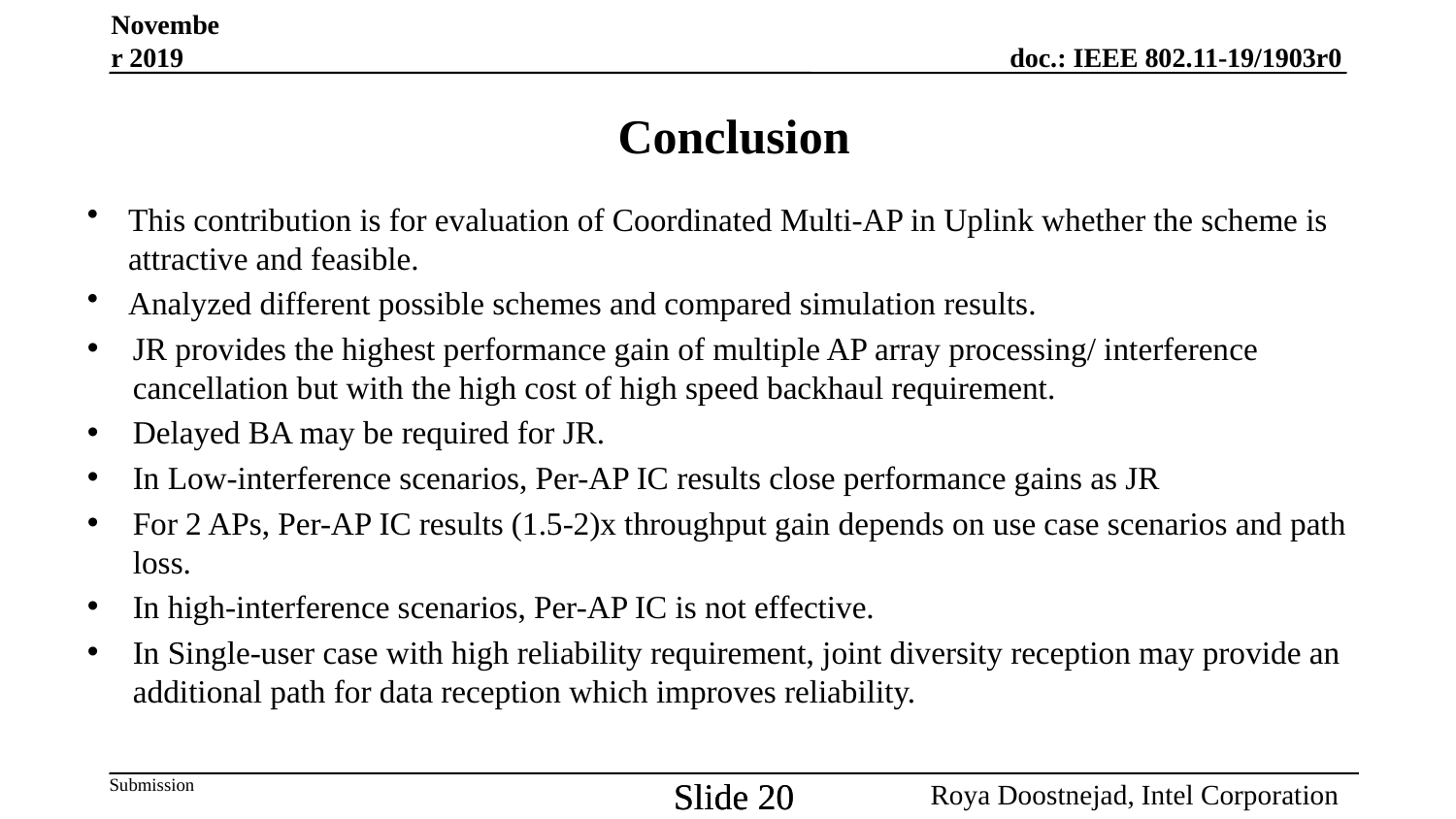

November 2019
# Conclusion
This contribution is for evaluation of Coordinated Multi-AP in Uplink whether the scheme is attractive and feasible.
Analyzed different possible schemes and compared simulation results.
JR provides the highest performance gain of multiple AP array processing/ interference cancellation but with the high cost of high speed backhaul requirement.
Delayed BA may be required for JR.
In Low-interference scenarios, Per-AP IC results close performance gains as JR
For 2 APs, Per-AP IC results (1.5-2)x throughput gain depends on use case scenarios and path loss.
In high-interference scenarios, Per-AP IC is not effective.
In Single-user case with high reliability requirement, joint diversity reception may provide an additional path for data reception which improves reliability.

Slide 20
20
Slide 20